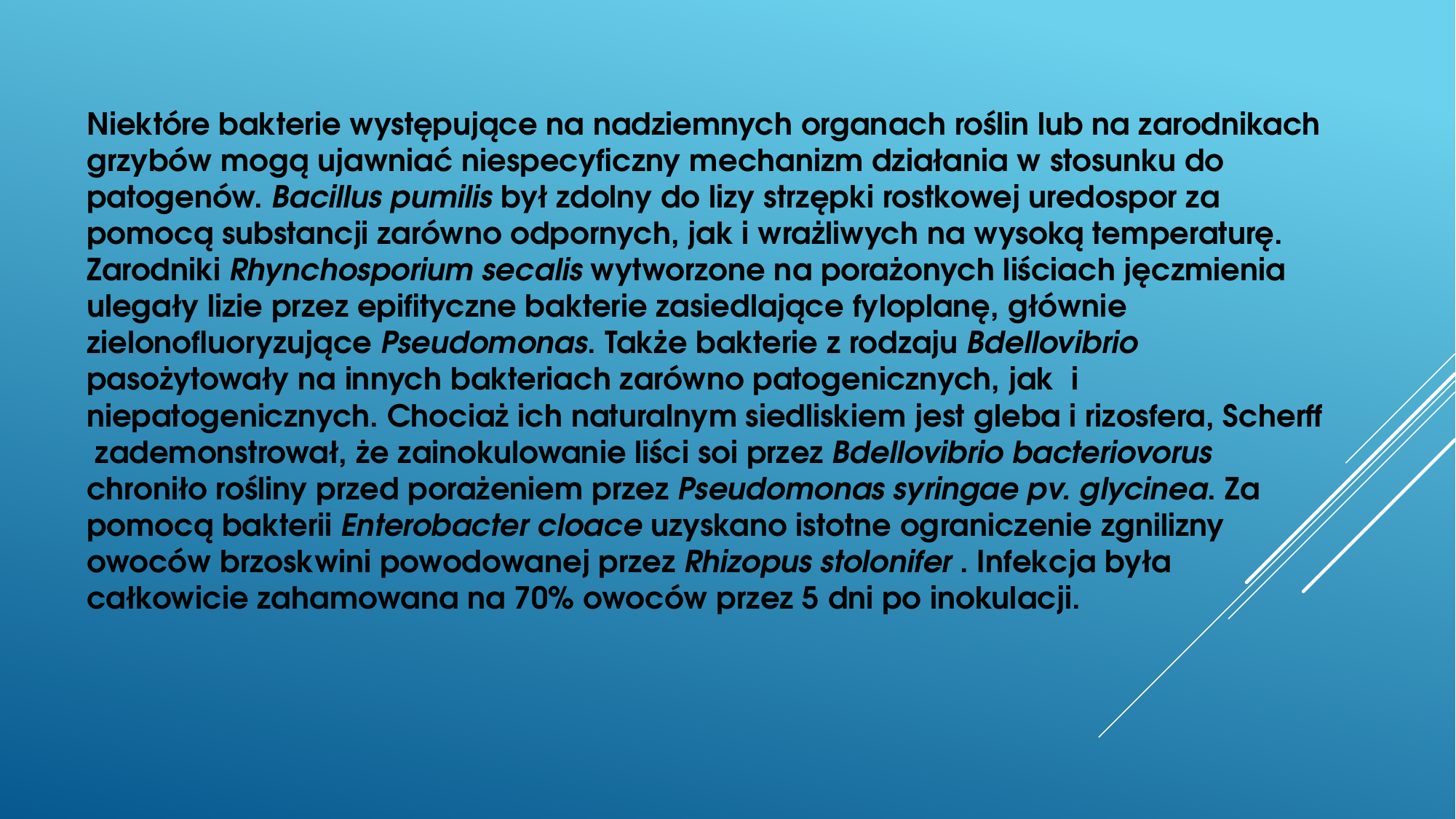

Niektóre bakterie występujące na nadziemnych organach roślin lub na zarodnikach grzybów mogą ujawniać niespecyficzny mechanizm działania w stosunku do patogenów. Bacillus pumilis był zdolny do lizy strzępki rostkowej uredospor za pomocą substancji zarówno odpornych, jak i wrażliwych na wysoką temperaturę. Zarodniki Rhynchosporium secalis wytworzone na porażonych liściach jęczmienia ulegały lizie przez epifityczne bakterie zasiedlające fyloplanę, głównie zielonofluoryzujące Pseudomonas. Także bakterie z rodzaju Bdellovibrio pasożytowały na innych bakteriach zarówno patogenicznych, jak  i niepatogenicznych. Chociaż ich naturalnym siedliskiem jest gleba i rizosfera, Scherff  zademonstrował, że zainokulowanie liści soi przez Bdellovibrio bacteriovorus chroniło rośliny przed porażeniem przez Pseudomonas syringae pv. glycinea. Za pomocą bakterii Enterobacter cloace uzyskano istotne ograniczenie zgnilizny owoców brzoskwini powodowanej przez Rhizopus stolonifer . Infekcja była całkowicie zahamowana na 70% owoców przez 5 dni po inokulacji.